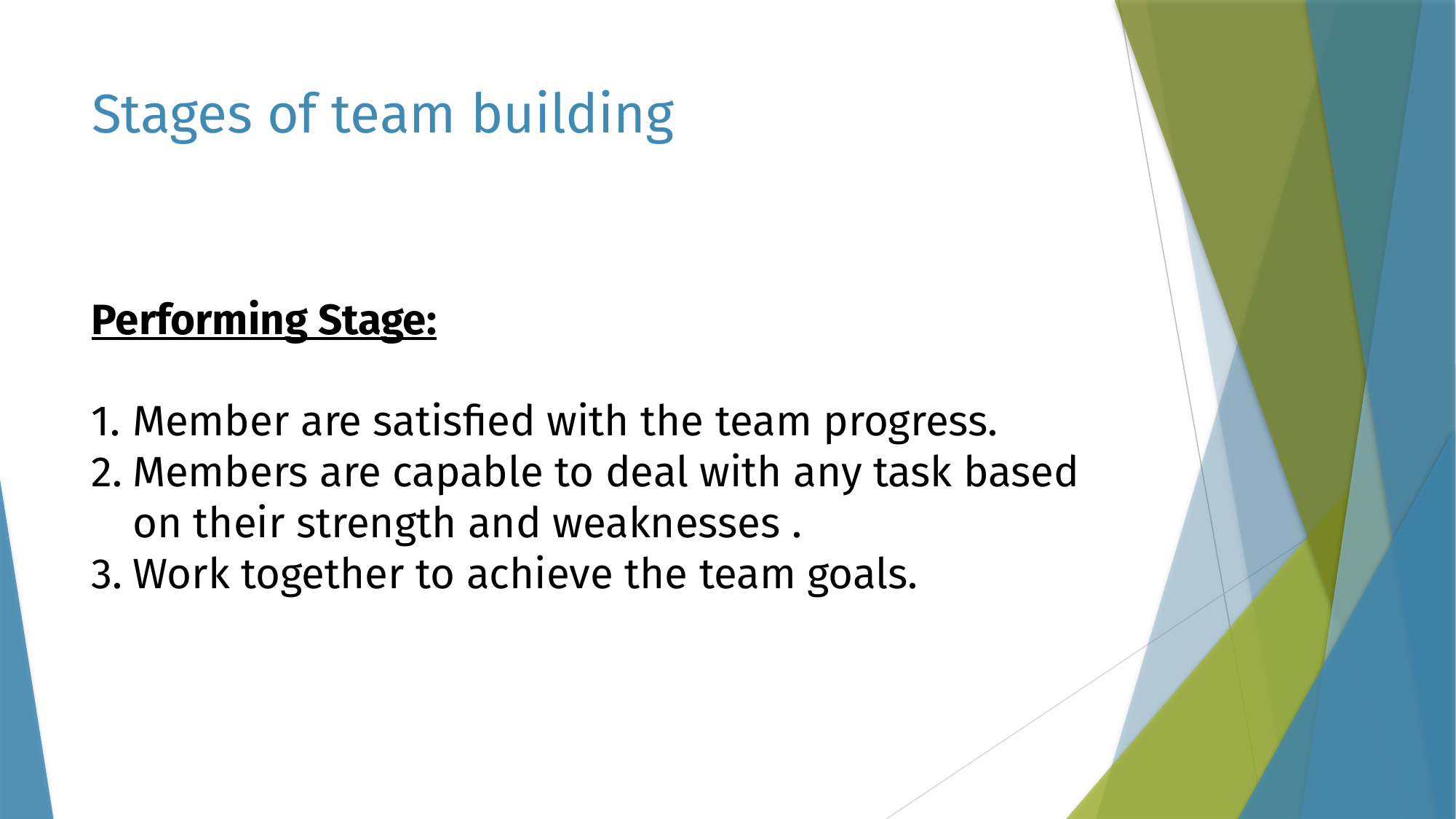

# Stages of team building
Performing Stage:

Member are satisfied with the team progress.
Members are capable to deal with any task based on their strength and weaknesses .
Work together to achieve the team goals.